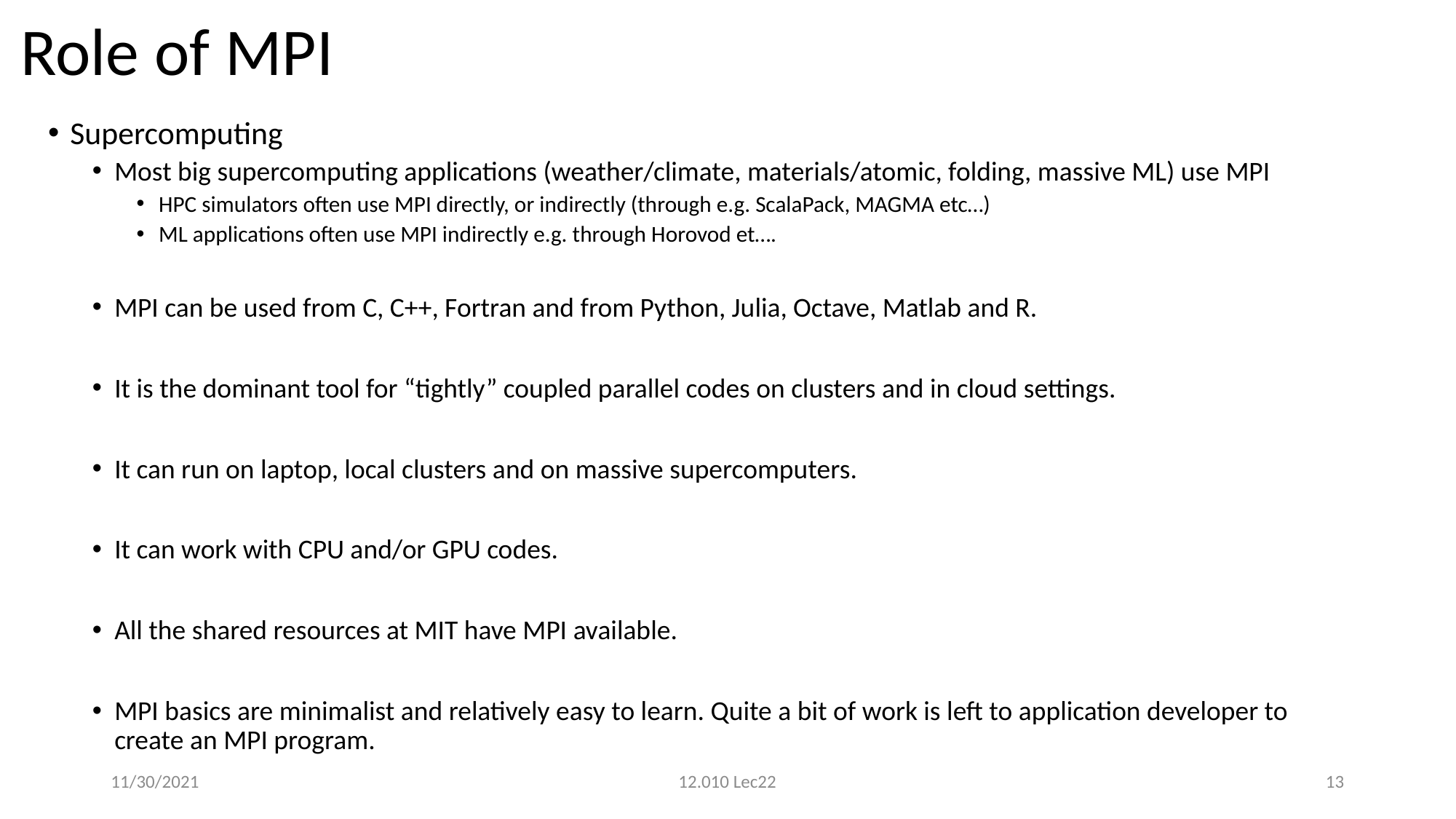

# Role of MPI
Supercomputing
Most big supercomputing applications (weather/climate, materials/atomic, folding, massive ML) use MPI
HPC simulators often use MPI directly, or indirectly (through e.g. ScalaPack, MAGMA etc…)
ML applications often use MPI indirectly e.g. through Horovod et….

MPI can be used from C, C++, Fortran and from Python, Julia, Octave, Matlab and R.

It is the dominant tool for “tightly” coupled parallel codes on clusters and in cloud settings.

It can run on laptop, local clusters and on massive supercomputers.

It can work with CPU and/or GPU codes.

All the shared resources at MIT have MPI available.

MPI basics are minimalist and relatively easy to learn. Quite a bit of work is left to application developer to create an MPI program.
11/30/2021
12.010 Lec22
13